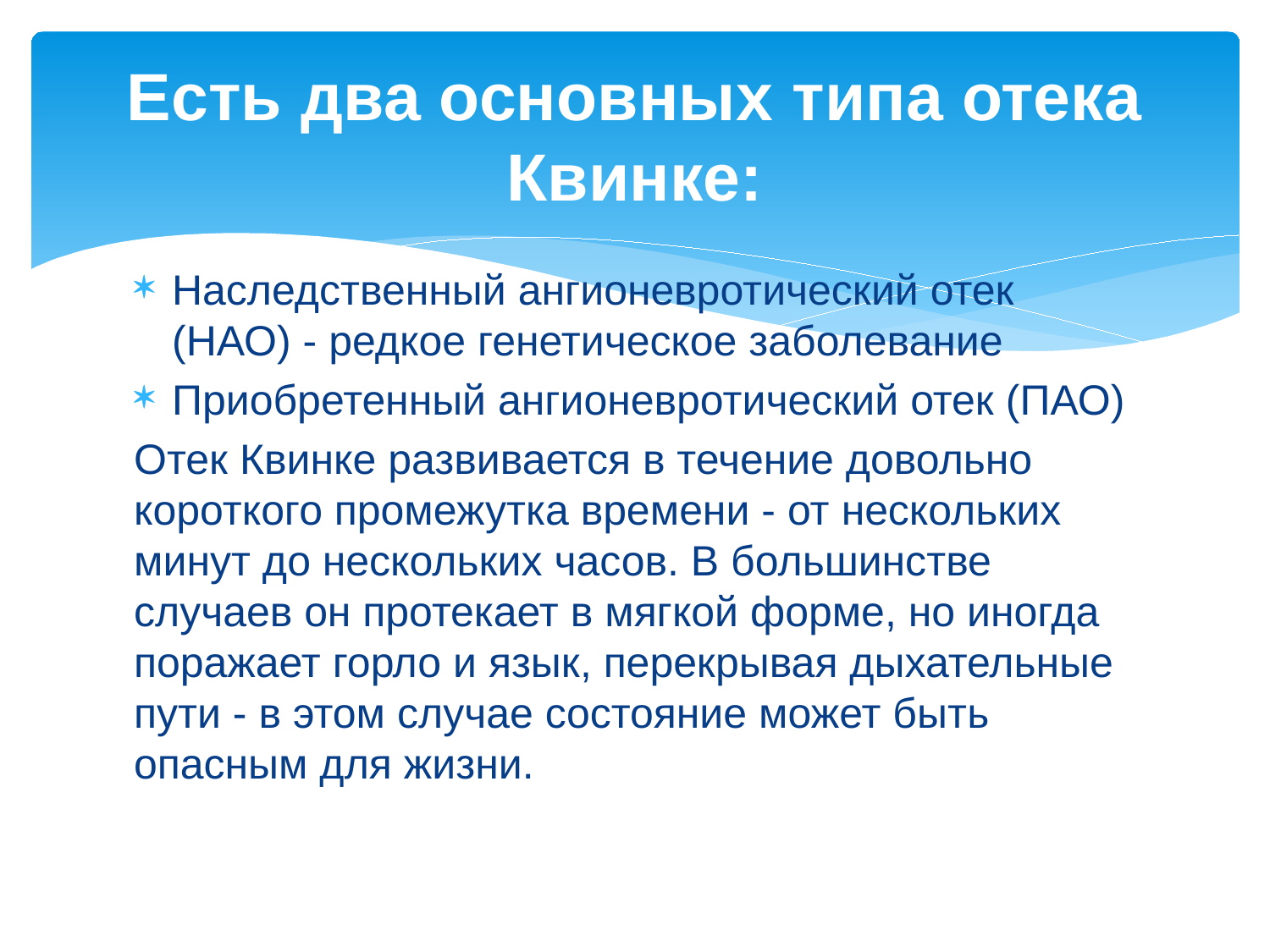

# Есть два основных типа отека Квинке:
Наследственный ангионевротический отек (НАО) - редкое генетическое заболевание
Приобретенный ангионевротический отек (ПАО)
Отек Квинке развивается в течение довольно короткого промежутка времени - от нескольких минут до нескольких часов. В большинстве случаев он протекает в мягкой форме, но иногда поражает горло и язык, перекрывая дыхательные пути - в этом случае состояние может быть опасным для жизни.